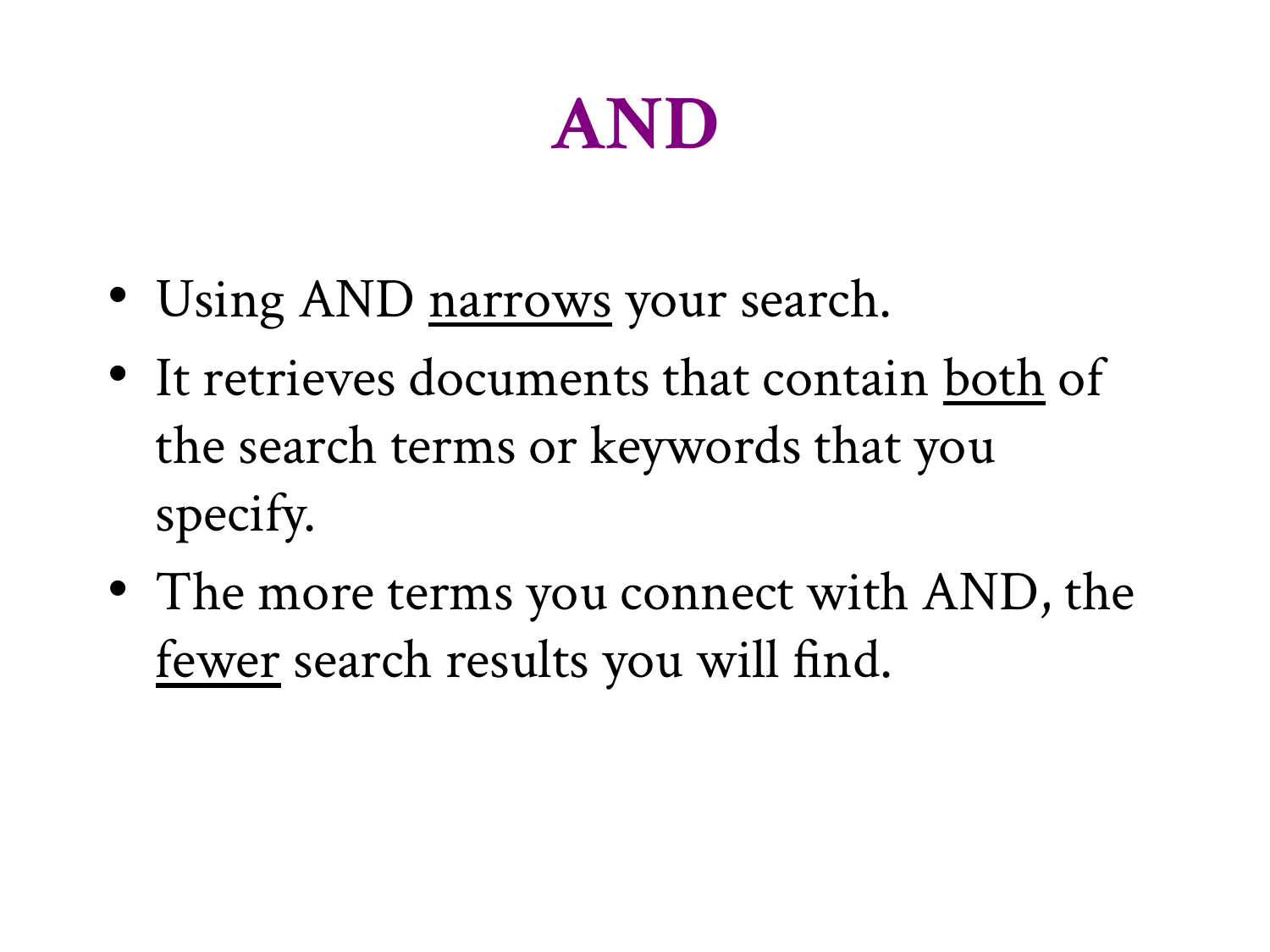

# AND
Using AND narrows your search.
It retrieves documents that contain both of the search terms or keywords that you specify.
The more terms you connect with AND, the fewer search results you will find.